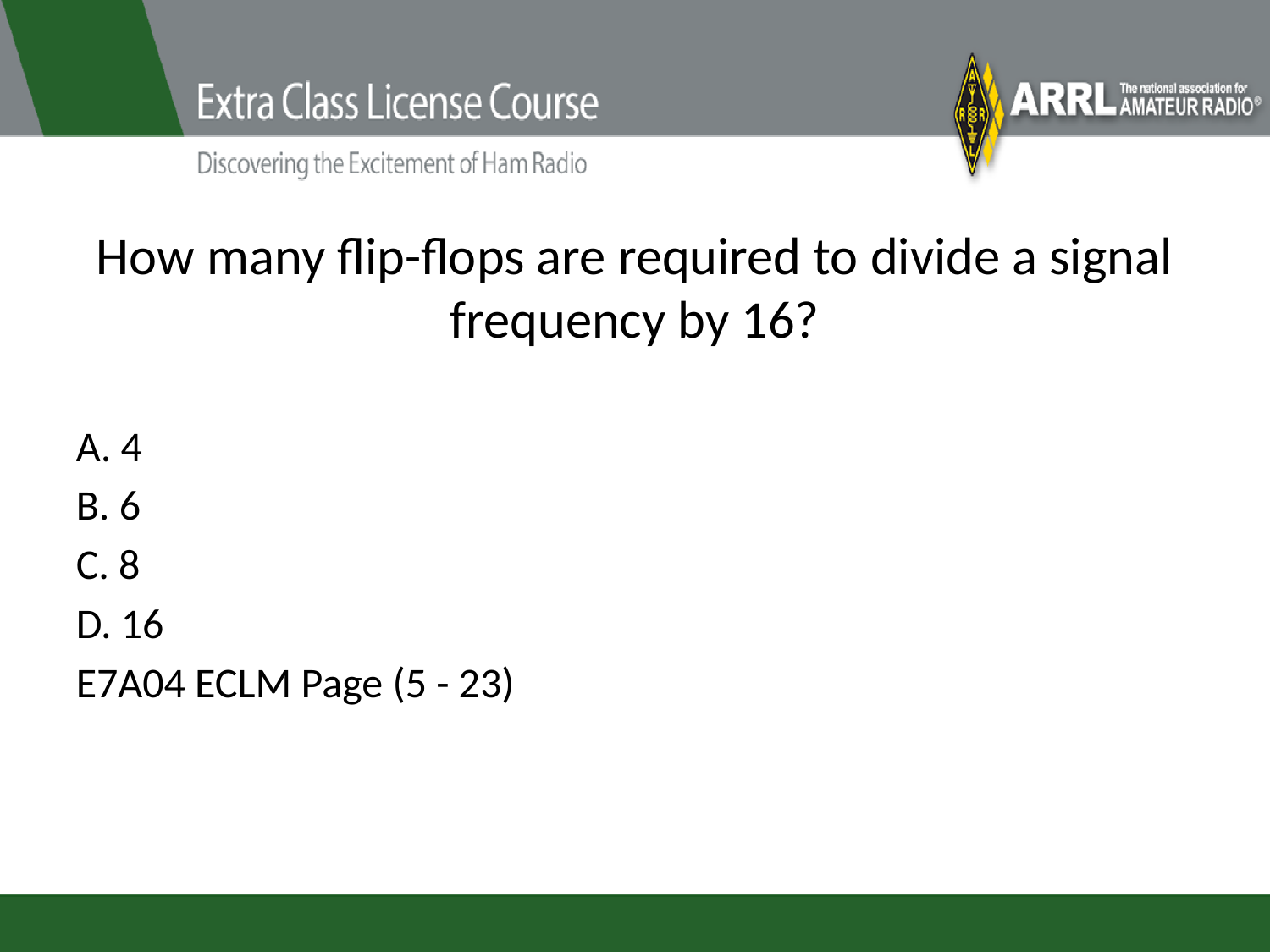

# How many flip-flops are required to divide a signal frequency by 16?
A. 4
B. 6
C. 8
D. 16
E7A04 ECLM Page (5 - 23)